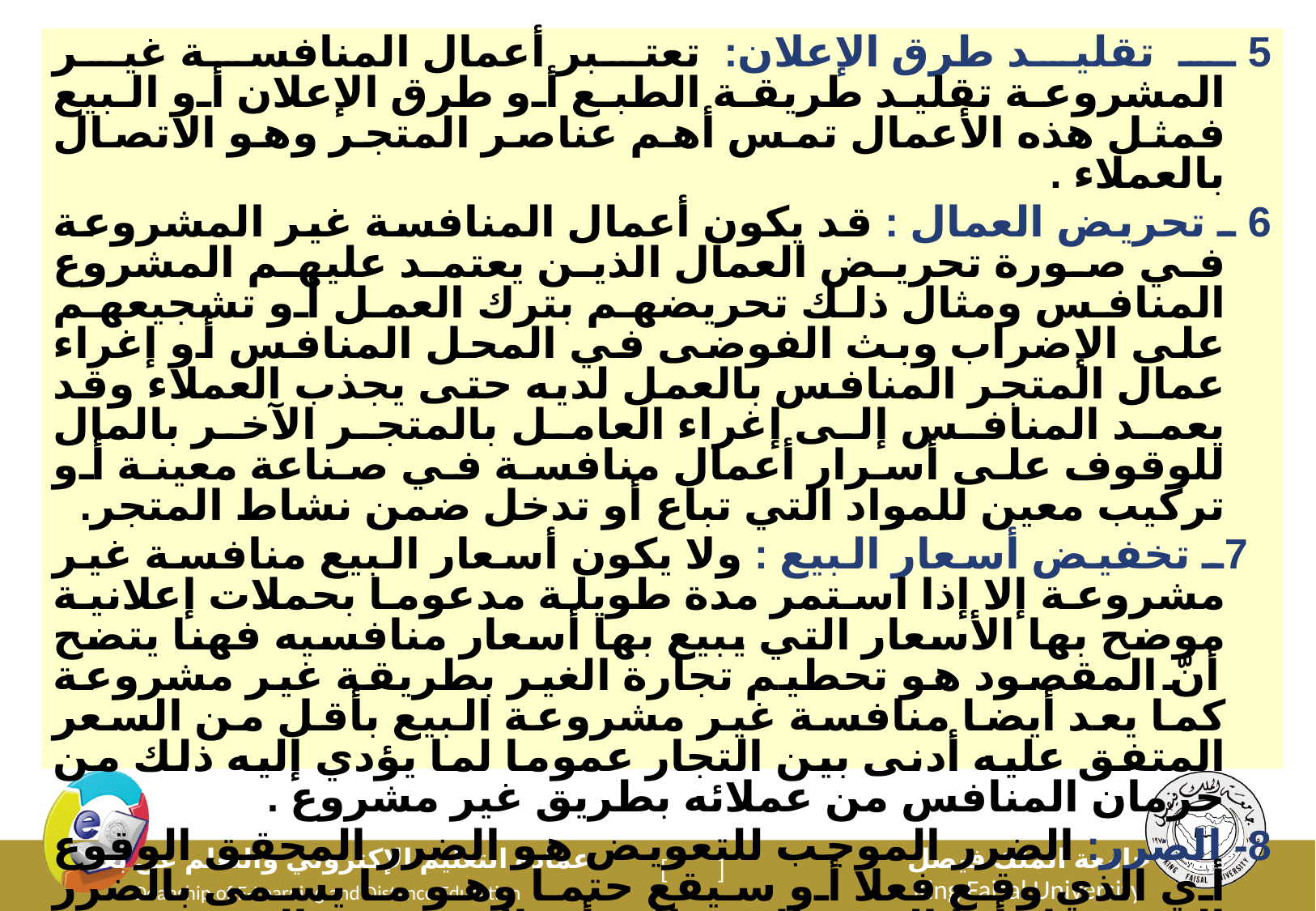

5 ـ  تقليد طرق الإعلان:  تعتبر أعمال المنافسة غير المشروعة تقليد طريقة الطبع أو طرق الإعلان أو البيع فمثل هذه الأعمال تمس أهم عناصر المتجر وهو الاتصال بالعملاء .
6 ـ تحريض العمال : قد يكون أعمال المنافسة غير المشروعة في صورة تحريض العمال الذين يعتمد عليهم المشروع المنافس ومثال ذلك تحريضهم بترك العمل أو تشجيعهم على الإضراب وبث الفوضى في المحل المنافس أو إغراء عمال المتجر المنافس بالعمل لديه حتى يجذب العملاء وقد يعمد المنافس إلى إغراء العامل بالمتجر الآخر بالمال للوقوف على أسرار أعمال منافسة في صناعة معينة أو تركيب معين للمواد التي تباع أو تدخل ضمن نشاط المتجر.
  7ـ تخفيض أسعار البيع : ولا يكون أسعار البيع منافسة غير مشروعة إلا إذا استمر مدة طويلة مدعوما بحملات إعلانية موضح بها الأسعار التي يبيع بها أسعار منافسيه فهنا يتضح أنّ المقصود هو تحطيم تجارة الغير بطريقة غير مشروعة كما يعد أيضا منافسة غير مشروعة البيع بأقل من السعر المتفق عليه أدنى بين التجار عموما لما يؤدي إليه ذلك من حرمان المنافس من عملائه بطريق غير مشروع .
8- الضرر: الضرر الموجب للتعويض هو الضرر المحقق الوقوع أي الذي وقع فعلا أو سيقع حتما وهو ما يسمى بالضرر المستقبل أمّا الضرر الاحتمالي أي الضرر غير المحقق فهو قد يقع وقد لا يقع فلا  يكون التعويض عنه واجبا إلاّ إذا وقع فعلا .